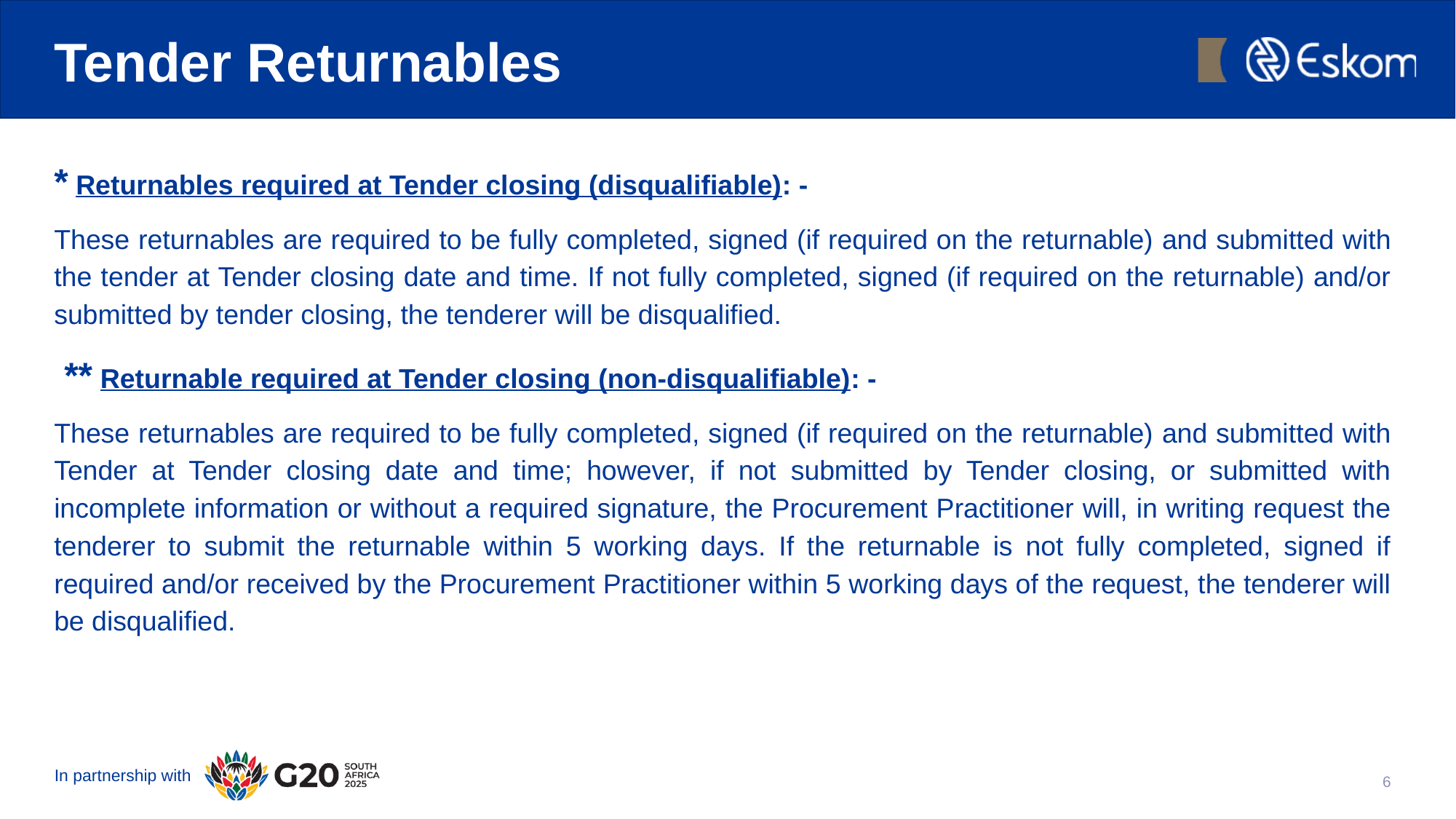

# Tender Returnables
* Returnables required at Tender closing (disqualifiable): -
These returnables are required to be fully completed, signed (if required on the returnable) and submitted with the tender at Tender closing date and time. If not fully completed, signed (if required on the returnable) and/or submitted by tender closing, the tenderer will be disqualified.
 ** Returnable required at Tender closing (non-disqualifiable): -
These returnables are required to be fully completed, signed (if required on the returnable) and submitted with Tender at Tender closing date and time; however, if not submitted by Tender closing, or submitted with incomplete information or without a required signature, the Procurement Practitioner will, in writing request the tenderer to submit the returnable within 5 working days. If the returnable is not fully completed, signed if required and/or received by the Procurement Practitioner within 5 working days of the request, the tenderer will be disqualified.

6